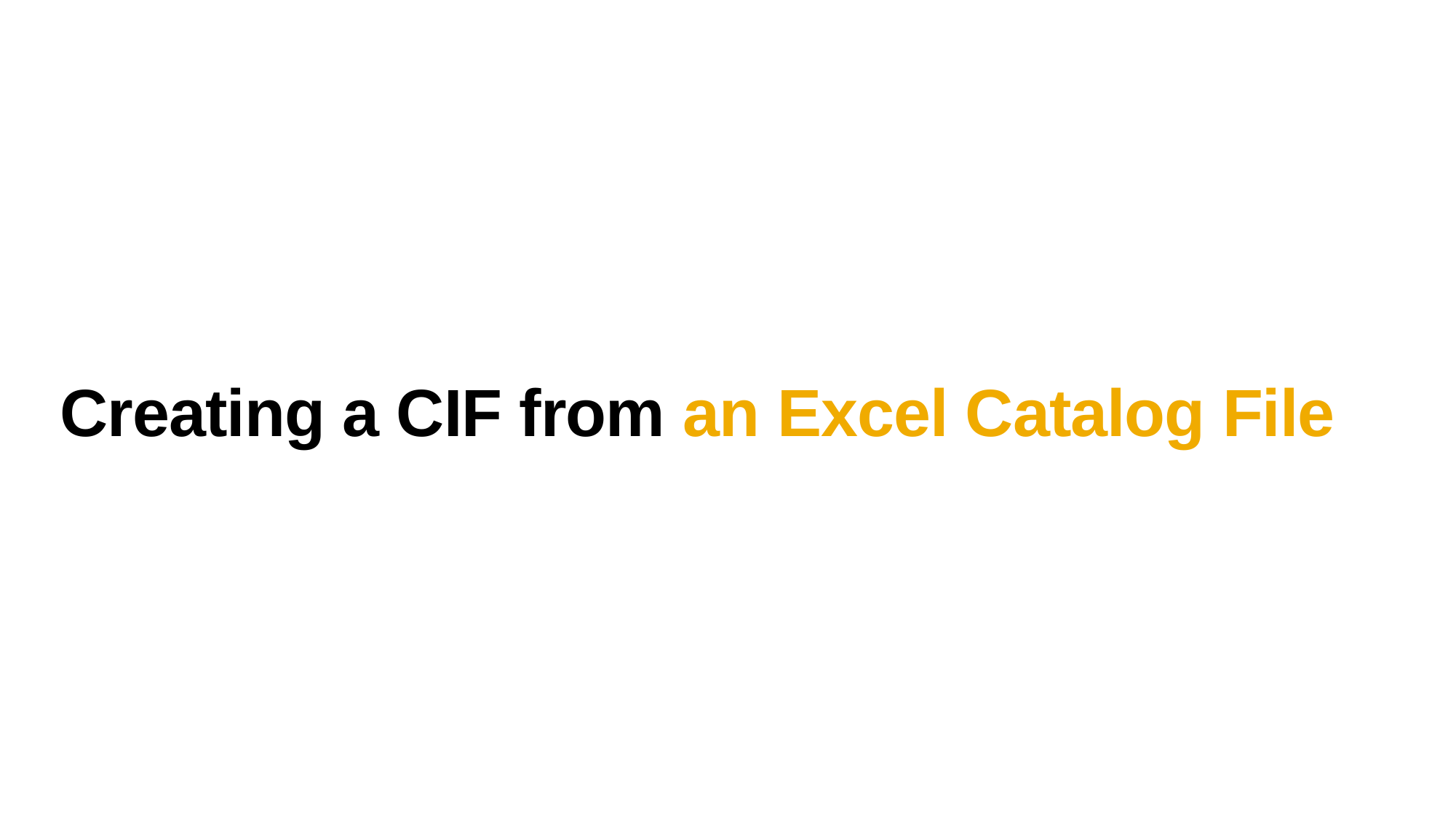

# Creating a CIF from an Excel Catalog File